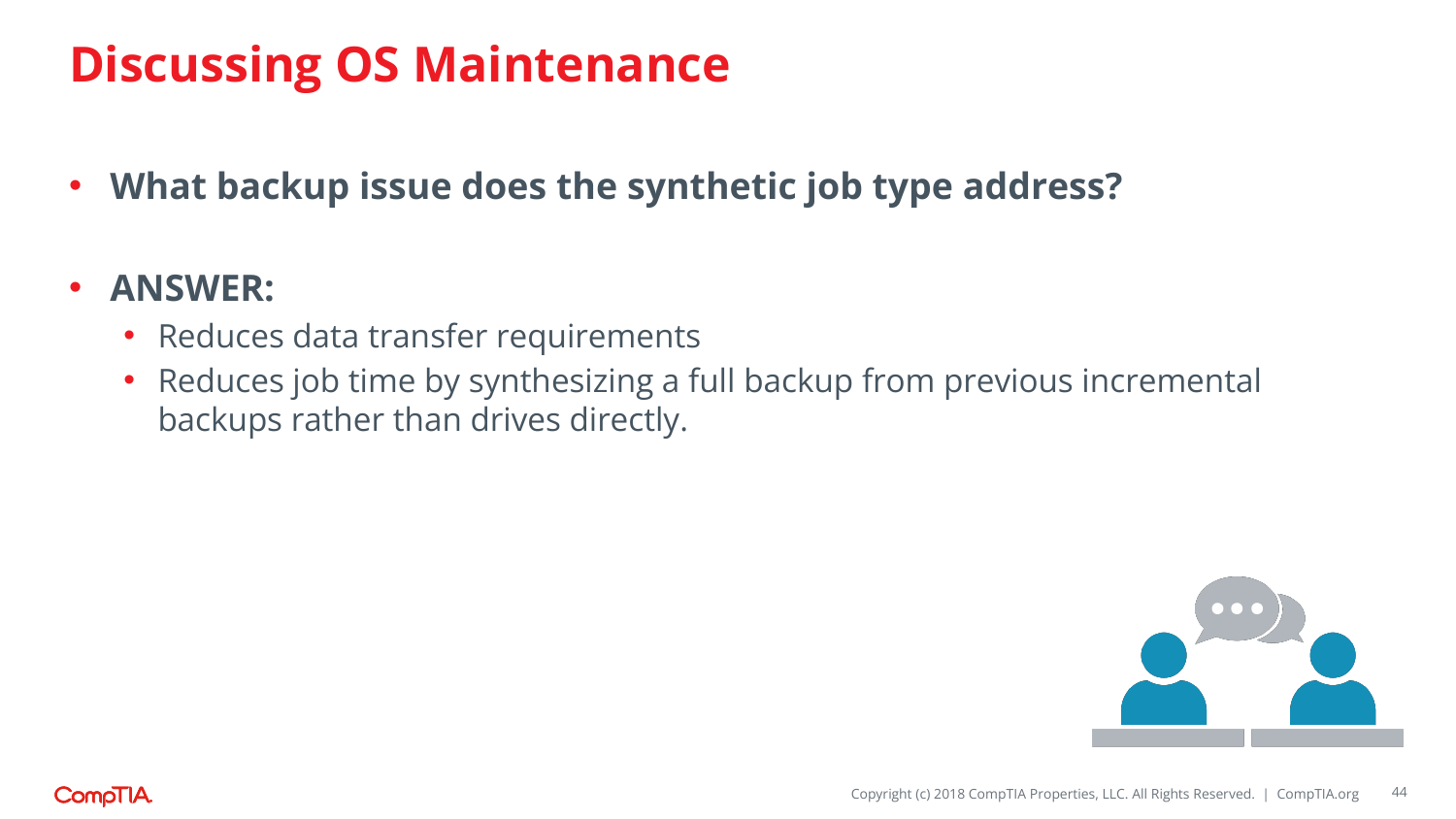

# Discussing OS Maintenance
What backup issue does the synthetic job type address?

ANSWER:
Reduces data transfer requirements
Reduces job time by synthesizing a full backup from previous incremental backups rather than drives directly.
44